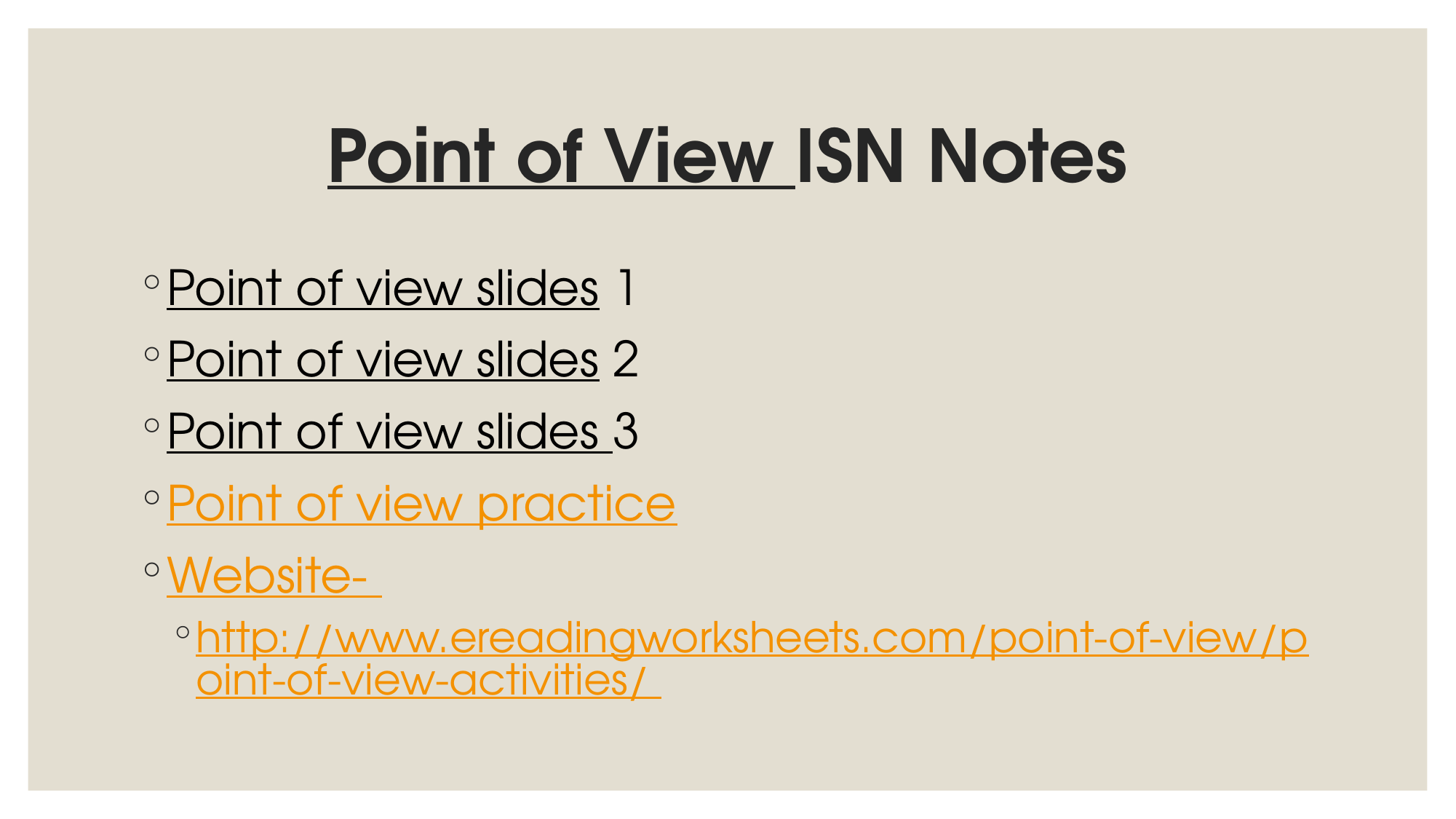

# Point of View ISN Notes
Point of view slides 1
Point of view slides 2
Point of view slides 3
Point of view practice
Website-
http://www.ereadingworksheets.com/point-of-view/point-of-view-activities/